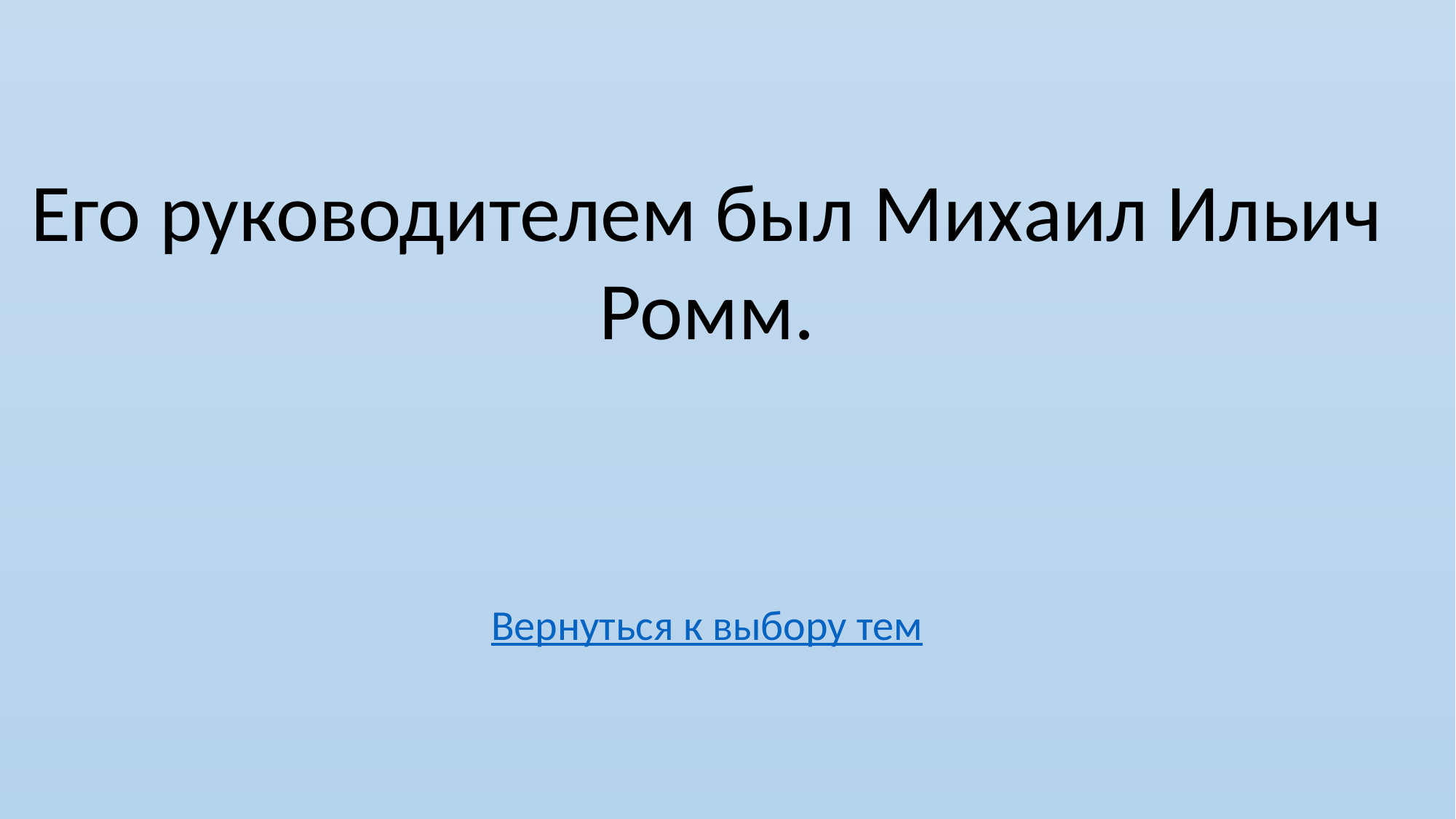

Его руководителем был Михаил Ильич Ромм.
Вернуться к выбору тем